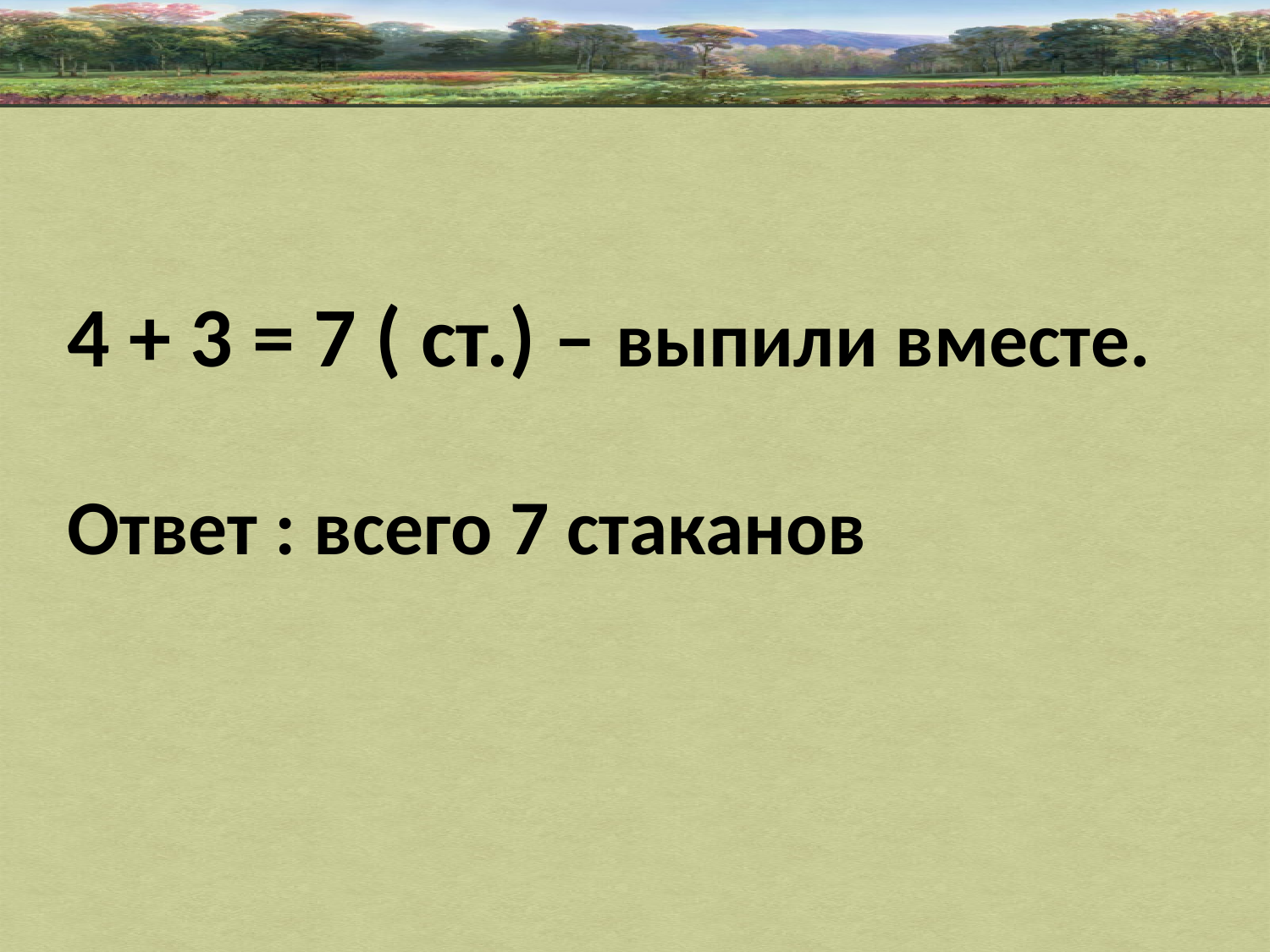

4 + 3 = 7 ( ст.) – выпили вместе.

Ответ : всего 7 стаканов